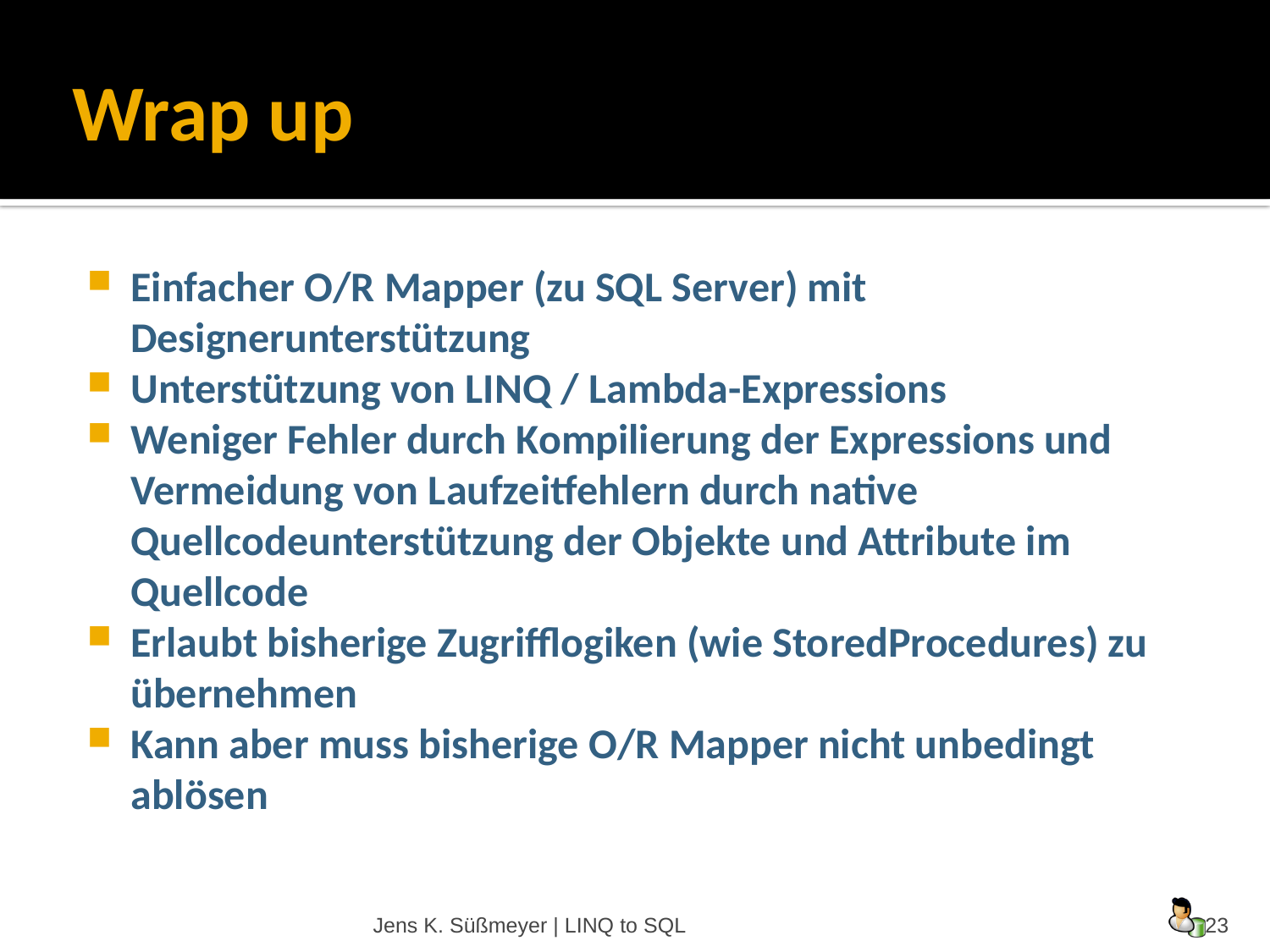

# Wrap up
Einfacher O/R Mapper (zu SQL Server) mit Designerunterstützung
Unterstützung von LINQ / Lambda-Expressions
Weniger Fehler durch Kompilierung der Expressions und Vermeidung von Laufzeitfehlern durch native Quellcodeunterstützung der Objekte und Attribute im Quellcode
Erlaubt bisherige Zugrifflogiken (wie StoredProcedures) zu übernehmen
Kann aber muss bisherige O/R Mapper nicht unbedingt ablösen
Jens K. Süßmeyer | LINQ to SQL
23